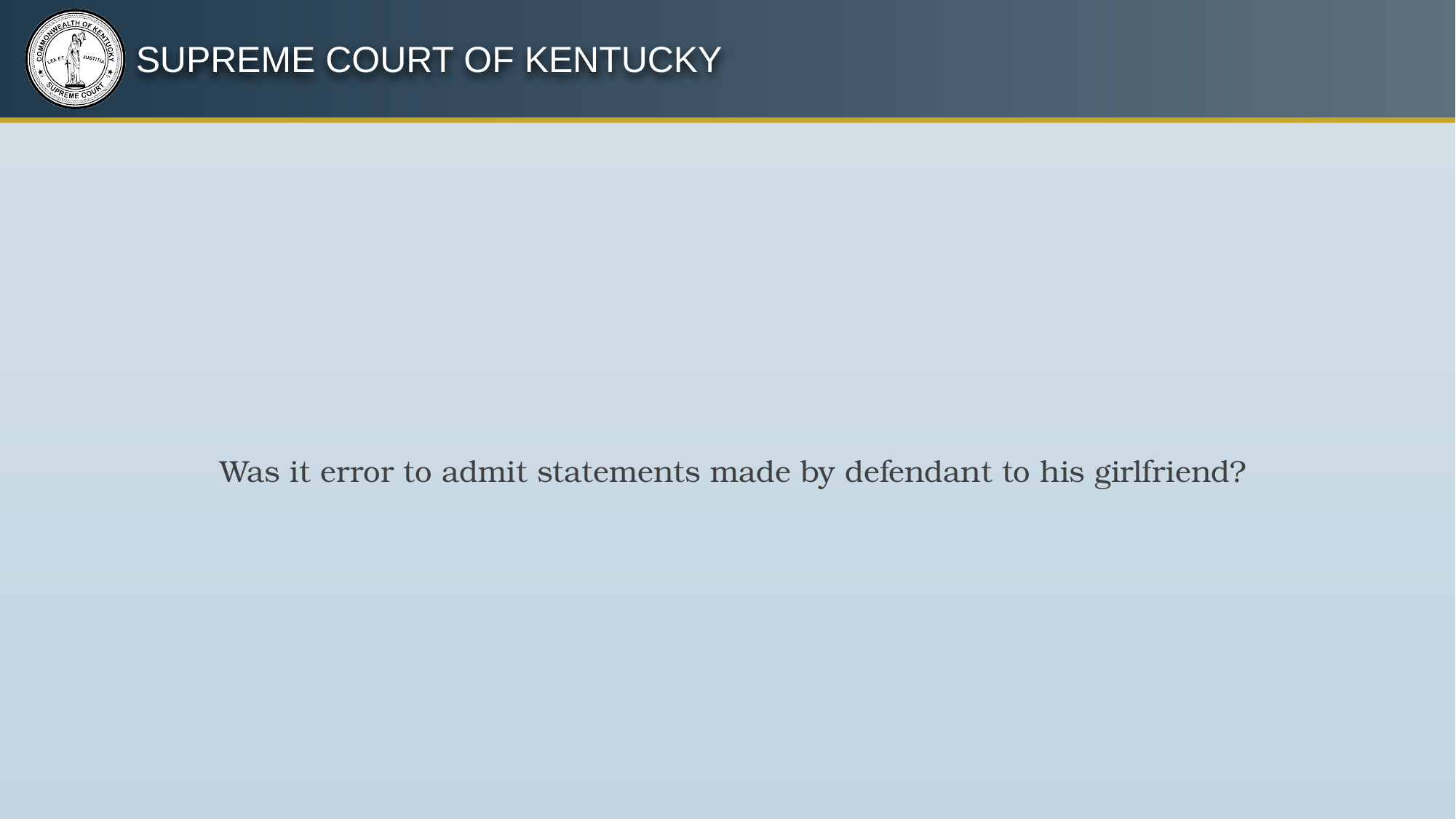

Was it error to admit statements made by defendant to his girlfriend?